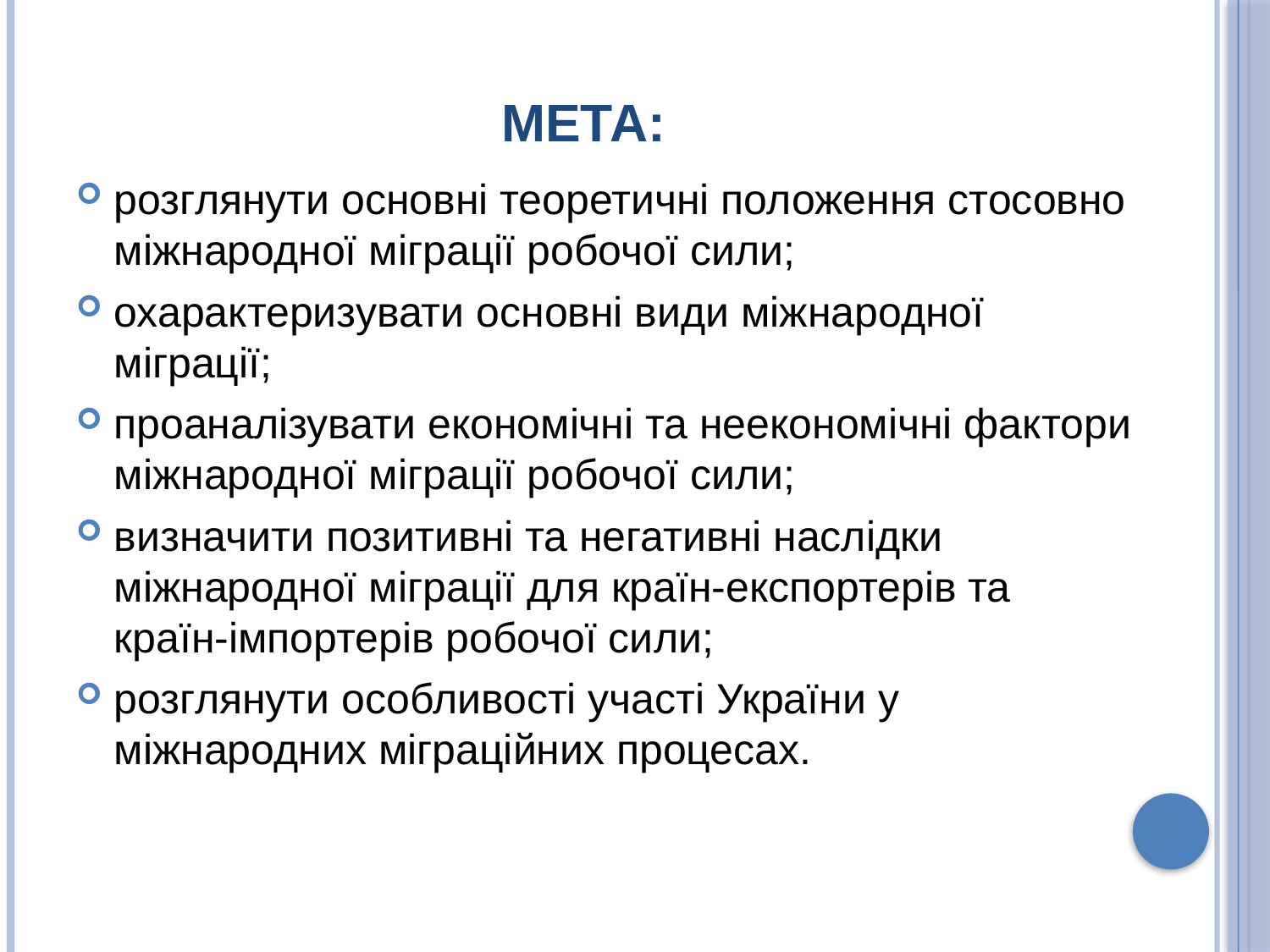

# Мета:
розглянути основні теоретичні положення стосовно міжнародної міграції робочої сили;
охарактеризувати основні види міжнародної міграції;
проаналізувати економічні та неекономічні фактори міжнародної міграції робочої сили;
визначити позитивні та негативні наслідки міжнародної міграції для країн-експортерів та країн-імпортерів робочої сили;
розглянути особливості участі України у міжнародних міграційних процесах.